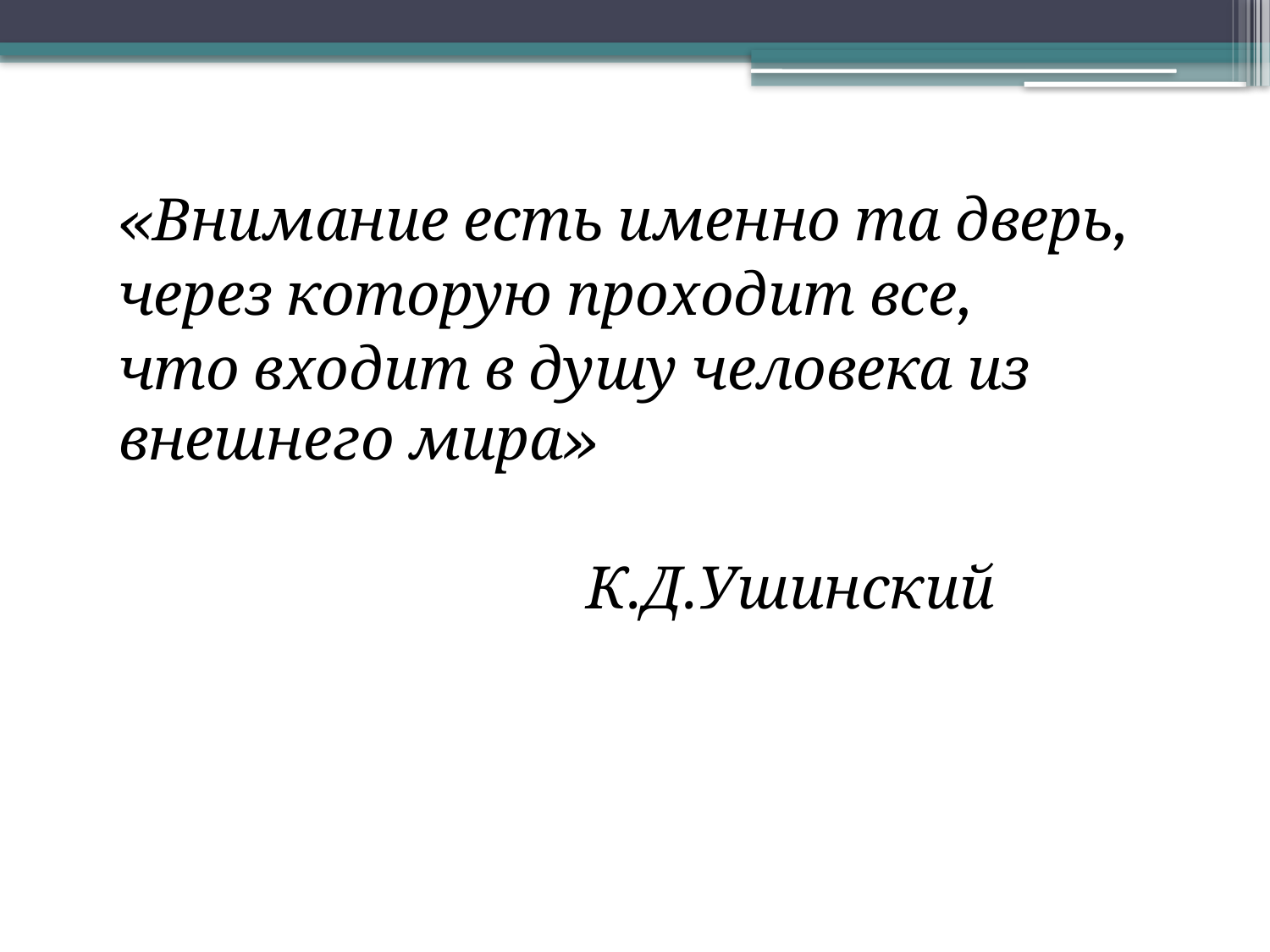

«Внимание есть именно та дверь,
через которую проходит все,
что входит в душу человека из внешнего мира»

                                 К.Д.Ушинский

#